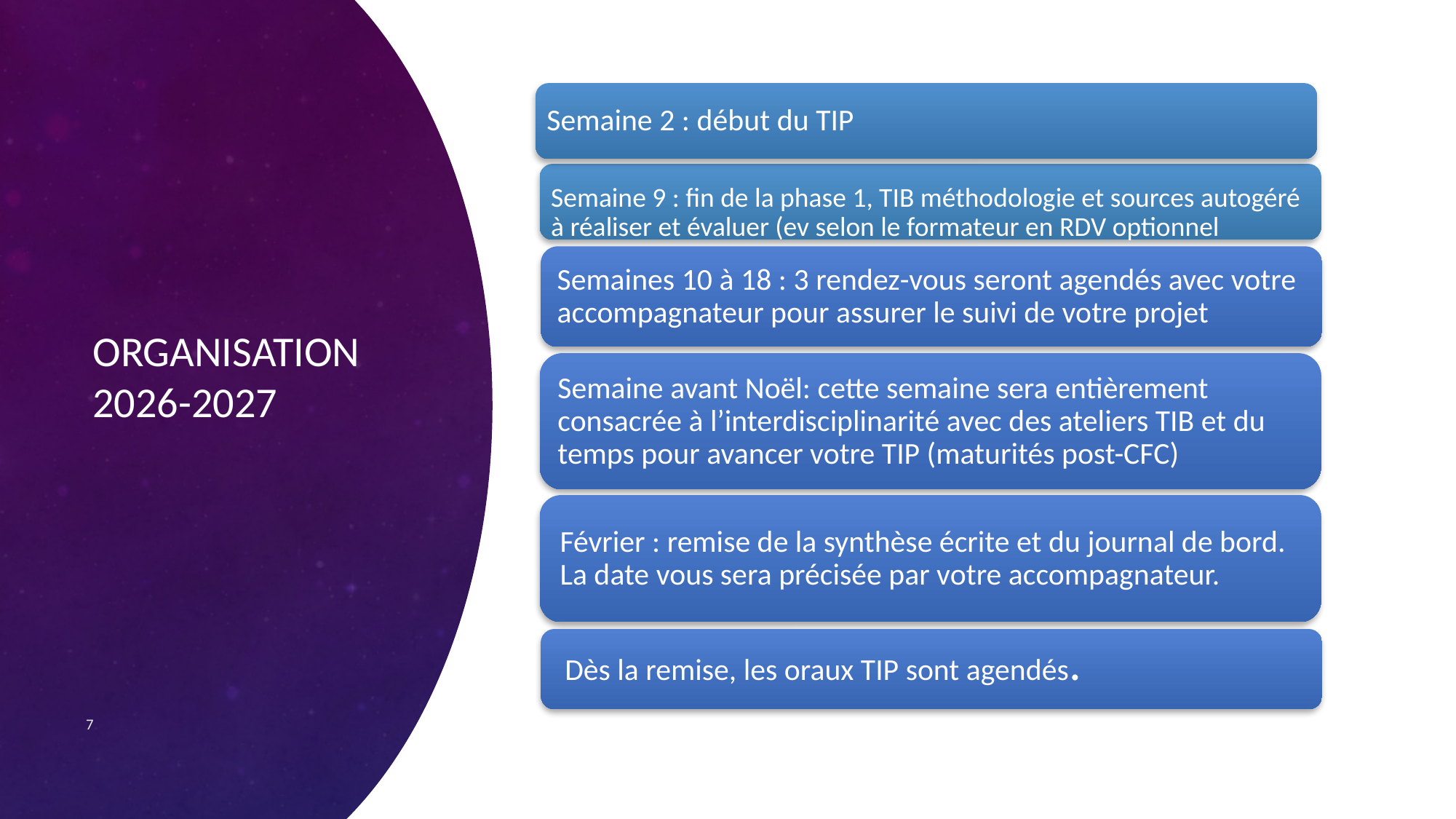

# ORGANISATION 2026-2027

Semaine 2 : début du TIP

Semaine 9 : fin de la phase 1, TIB méthodologie et sources autogéré à réaliser et évaluer (ev selon le formateur en RDV optionnel

Semaines 10 à 18 : 3 rendez-vous seront agendés avec votre accompagnateur pour assurer le suivi de votre projet

Semaine avant Noël: cette semaine sera entièrement consacrée à l’interdisciplinarité avec des ateliers TIB et du temps pour avancer votre TIP (maturités post-CFC)

Février : remise de la synthèse écrite et du journal de bord. La date vous sera précisée par votre accompagnateur.
Dès la remise, les oraux TIP sont agendés.

7